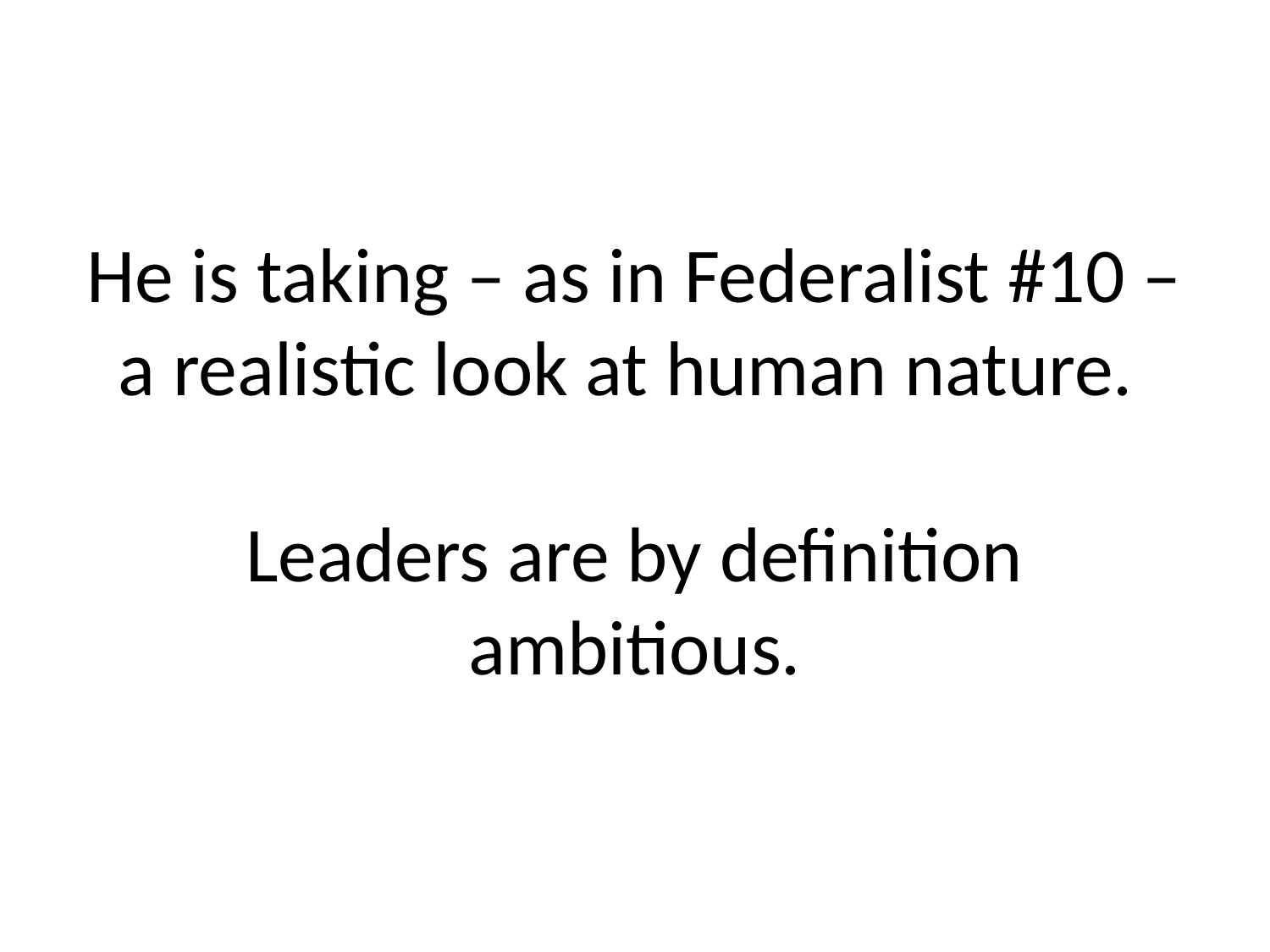

# He is taking – as in Federalist #10 – a realistic look at human nature. Leaders are by definition ambitious.